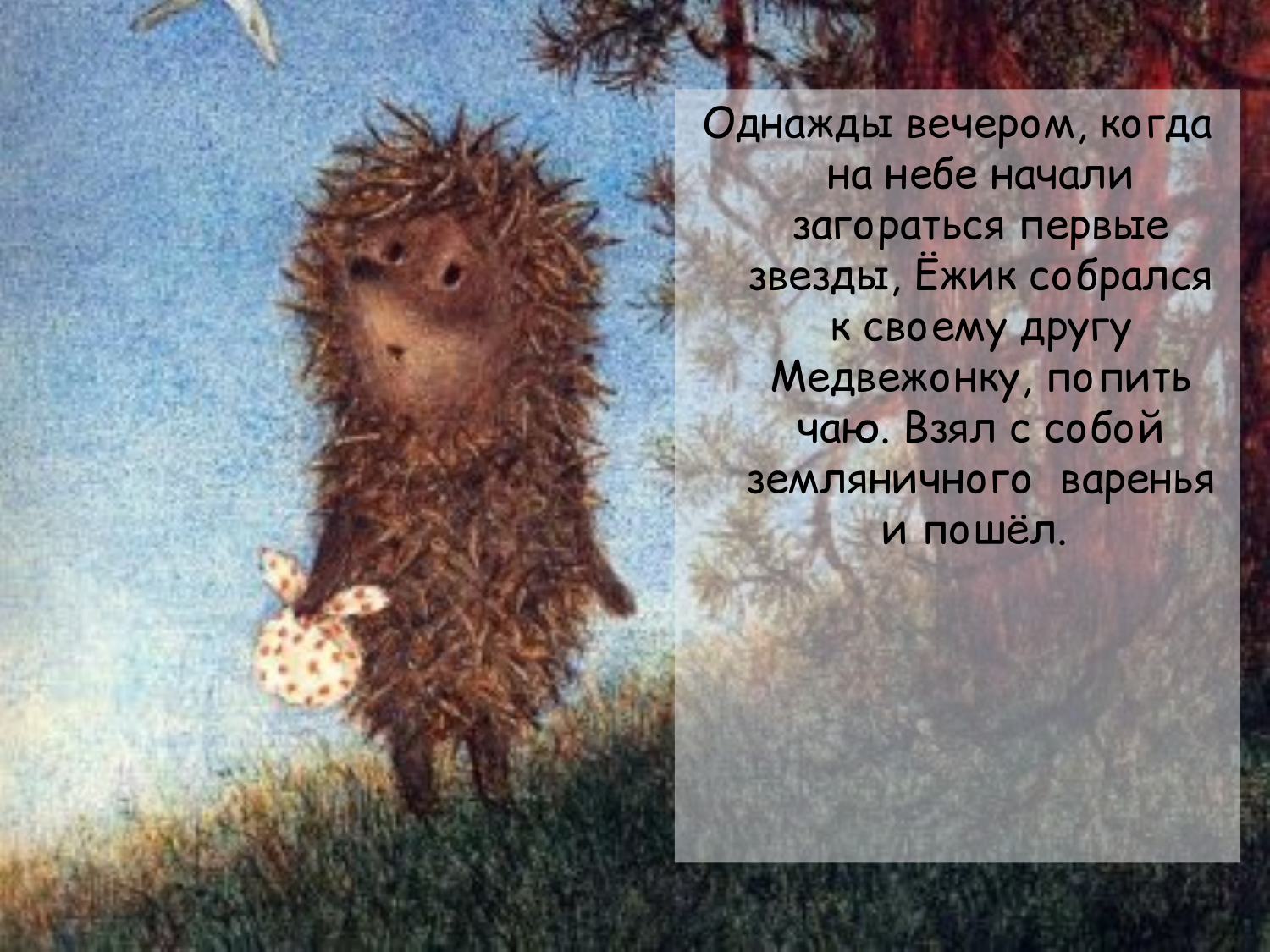

Однажды вечером, когда на небе начали загораться первые звезды, Ёжик собрался к своему другу Медвежонку, попить чаю. Взял с собой земляничного  варенья и пошёл.